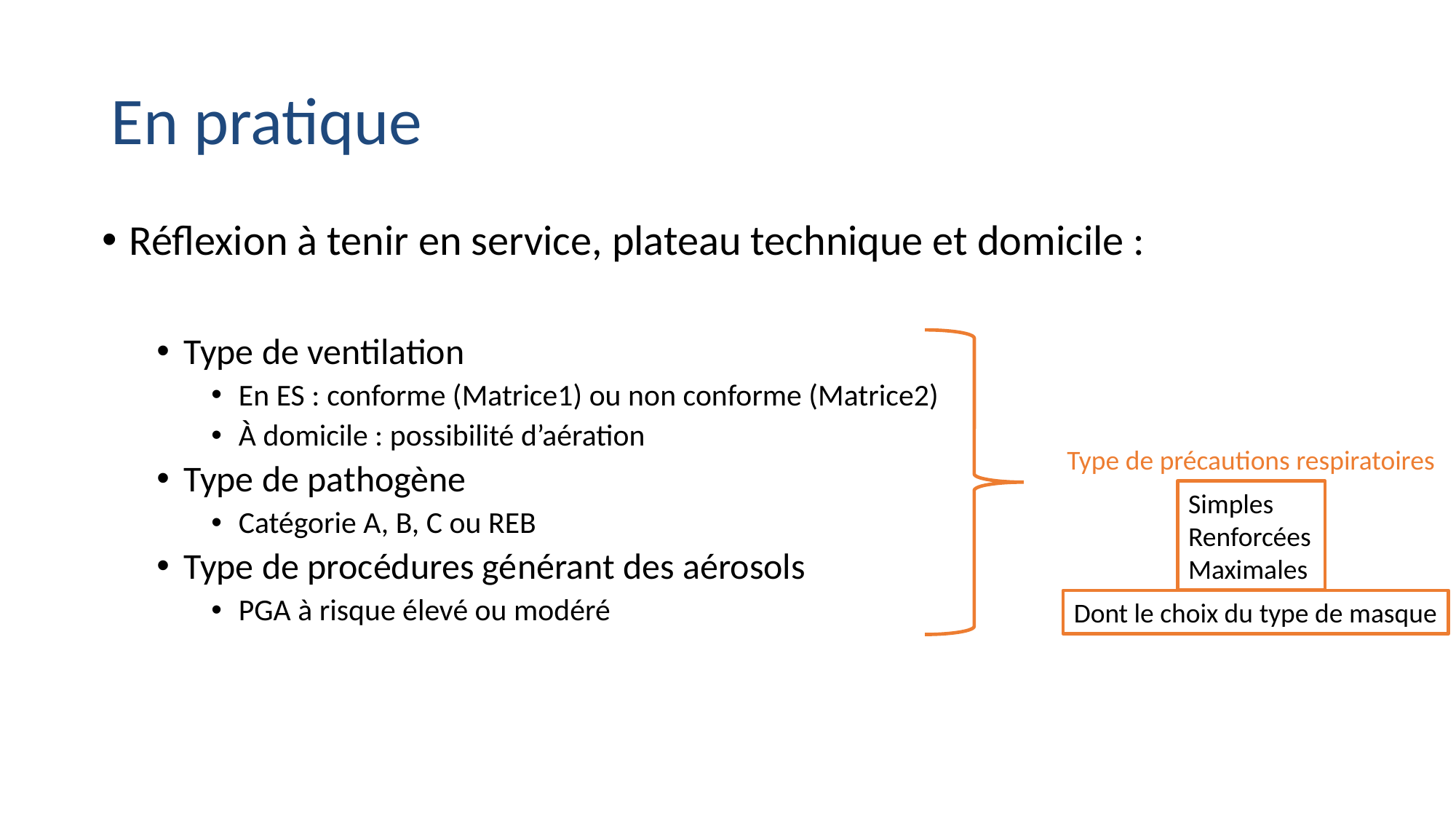

# En pratique
Réflexion à tenir en service, plateau technique et domicile :

Type de ventilation
En ES : conforme (Matrice1) ou non conforme (Matrice2)
À domicile : possibilité d’aération
Type de pathogène
Catégorie A, B, C ou REB
Type de procédures générant des aérosols
PGA à risque élevé ou modéré

Type de précautions respiratoires
Simples
Renforcées
Maximales
Dont le choix du type de masque